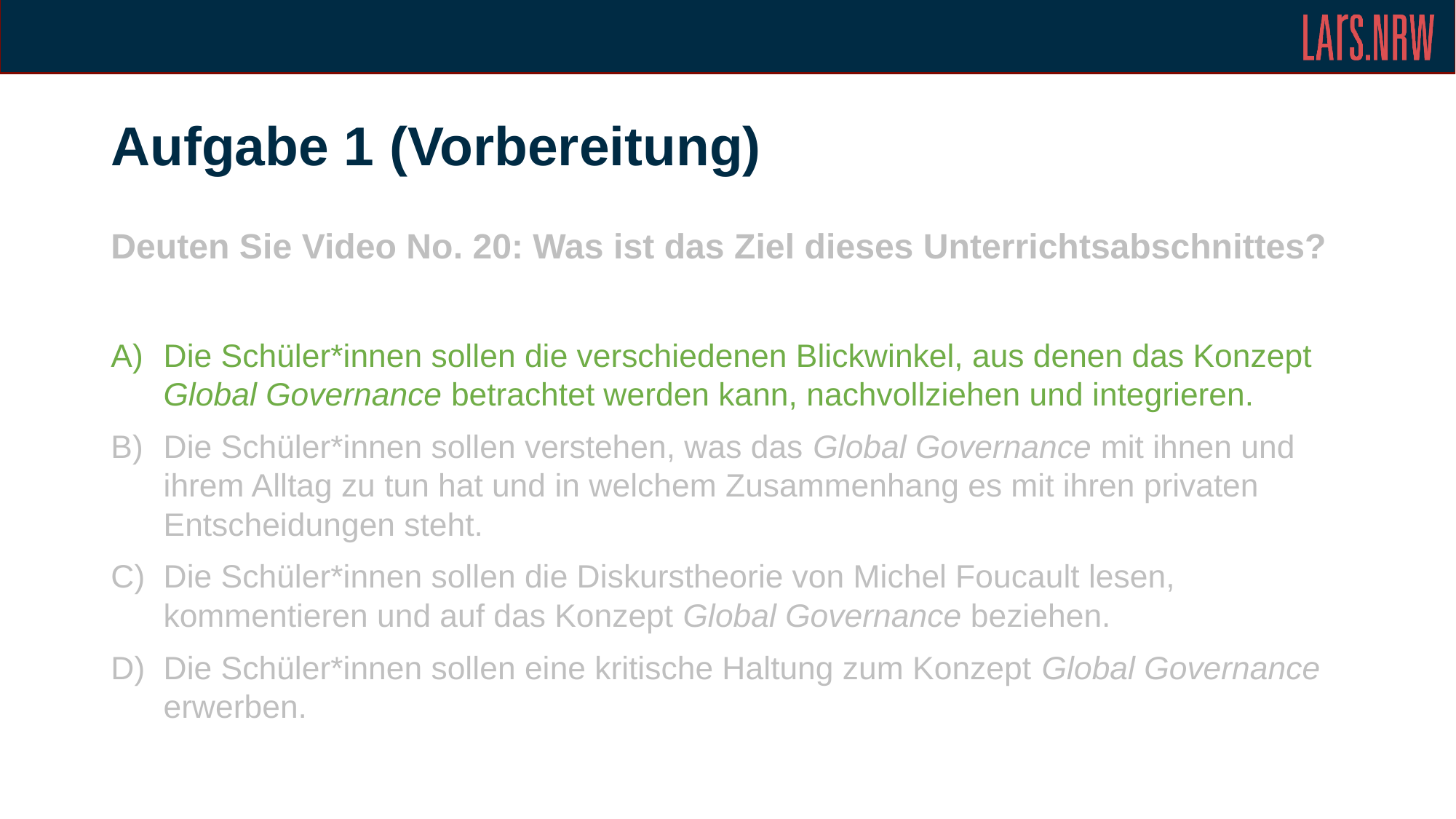

# Aufgabe 1 (Vorbereitung)
Deuten Sie Video No. 20: Was ist das Ziel dieses Unterrichtsabschnittes?

Die Schüler*innen sollen die verschiedenen Blickwinkel, aus denen das Konzept Global Governance betrachtet werden kann, nachvollziehen und integrieren.
Die Schüler*innen sollen verstehen, was das Global Governance mit ihnen und ihrem Alltag zu tun hat und in welchem Zusammenhang es mit ihren privaten Entscheidungen steht.
Die Schüler*innen sollen die Diskurstheorie von Michel Foucault lesen, kommentieren und auf das Konzept Global Governance beziehen.
Die Schüler*innen sollen eine kritische Haltung zum Konzept Global Governance erwerben.